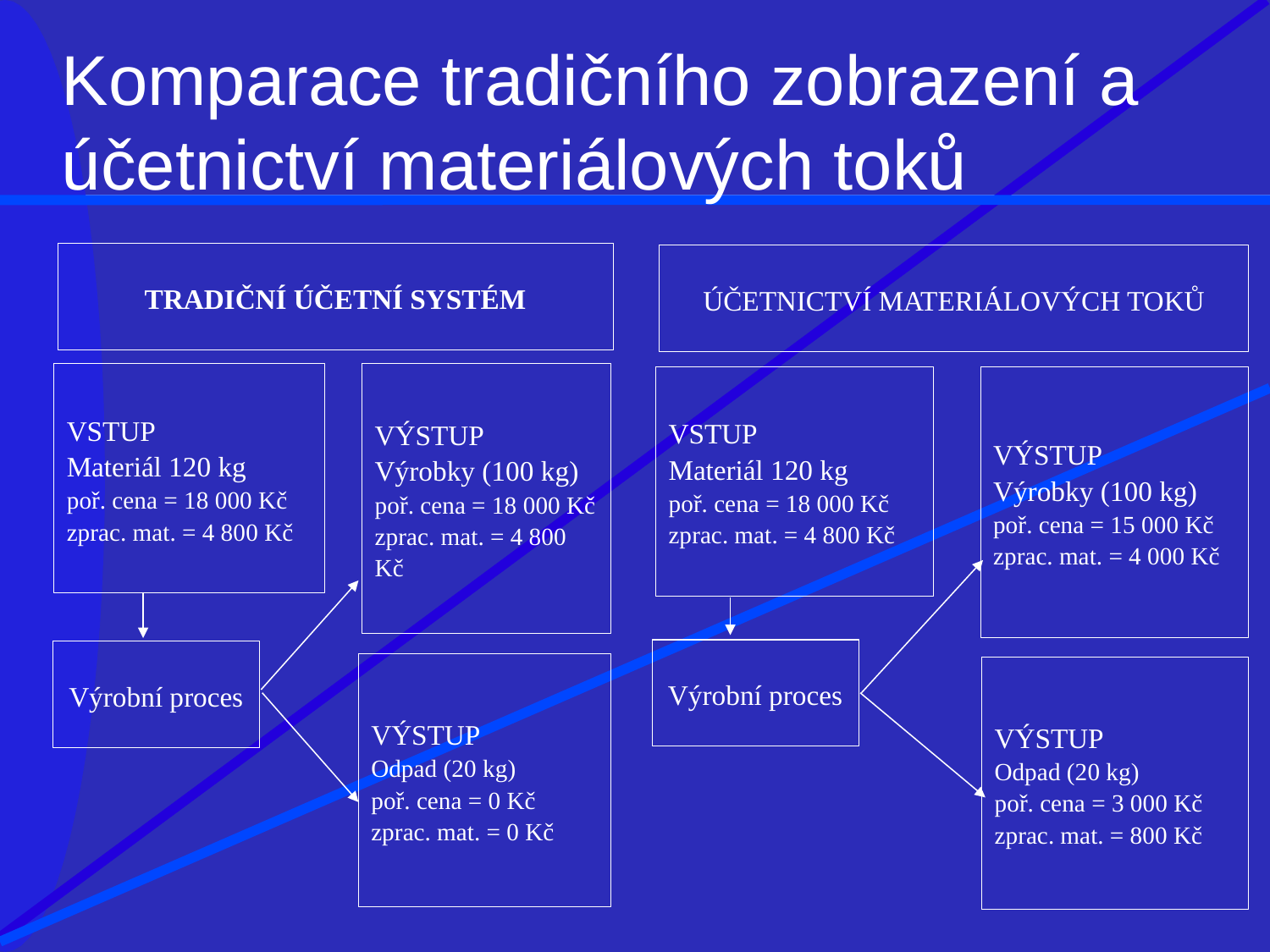

# Komparace tradičního zobrazení a účetnictví materiálových toků
TRADIČNÍ ÚČETNÍ SYSTÉM
VSTUP
Materiál 120 kg
poř. cena = 18 000 Kč
zprac. mat. = 4 800 Kč
VÝSTUP
Výrobky (100 kg)
poř. cena = 18 000 Kč
zprac. mat. = 4 800 Kč
VSTUP
Materiál 120 kg
poř. cena = 18 000 Kč
zprac. mat. = 4 800 Kč
VÝSTUP
Výrobky (100 kg)
poř. cena = 15 000 Kč
zprac. mat. = 4 000 Kč
Výrobní proces
Výrobní proces
VÝSTUP
Odpad (20 kg)
poř. cena = 0 Kč
zprac. mat. = 0 Kč
VÝSTUP
Odpad (20 kg)
poř. cena = 3 000 Kč
zprac. mat. = 800 Kč
ÚČETNICTVÍ MATERIÁLOVÝCH TOKŮ